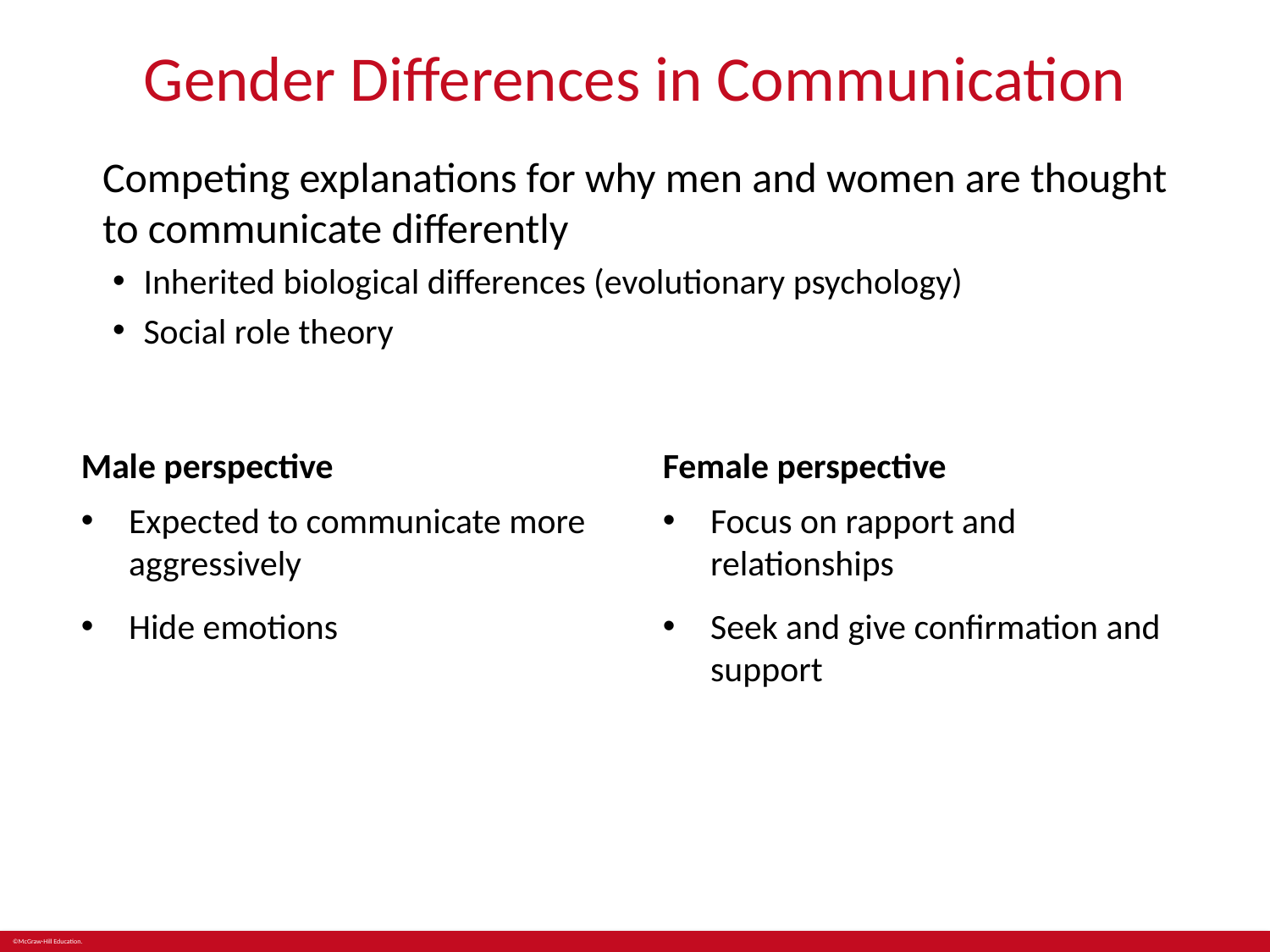

# Gender Differences in Communication
Competing explanations for why men and women are thought to communicate differently
Inherited biological differences (evolutionary psychology)
Social role theory
Male perspective
Female perspective
Expected to communicate more aggressively
Hide emotions
Focus on rapport and relationships
Seek and give confirmation and support